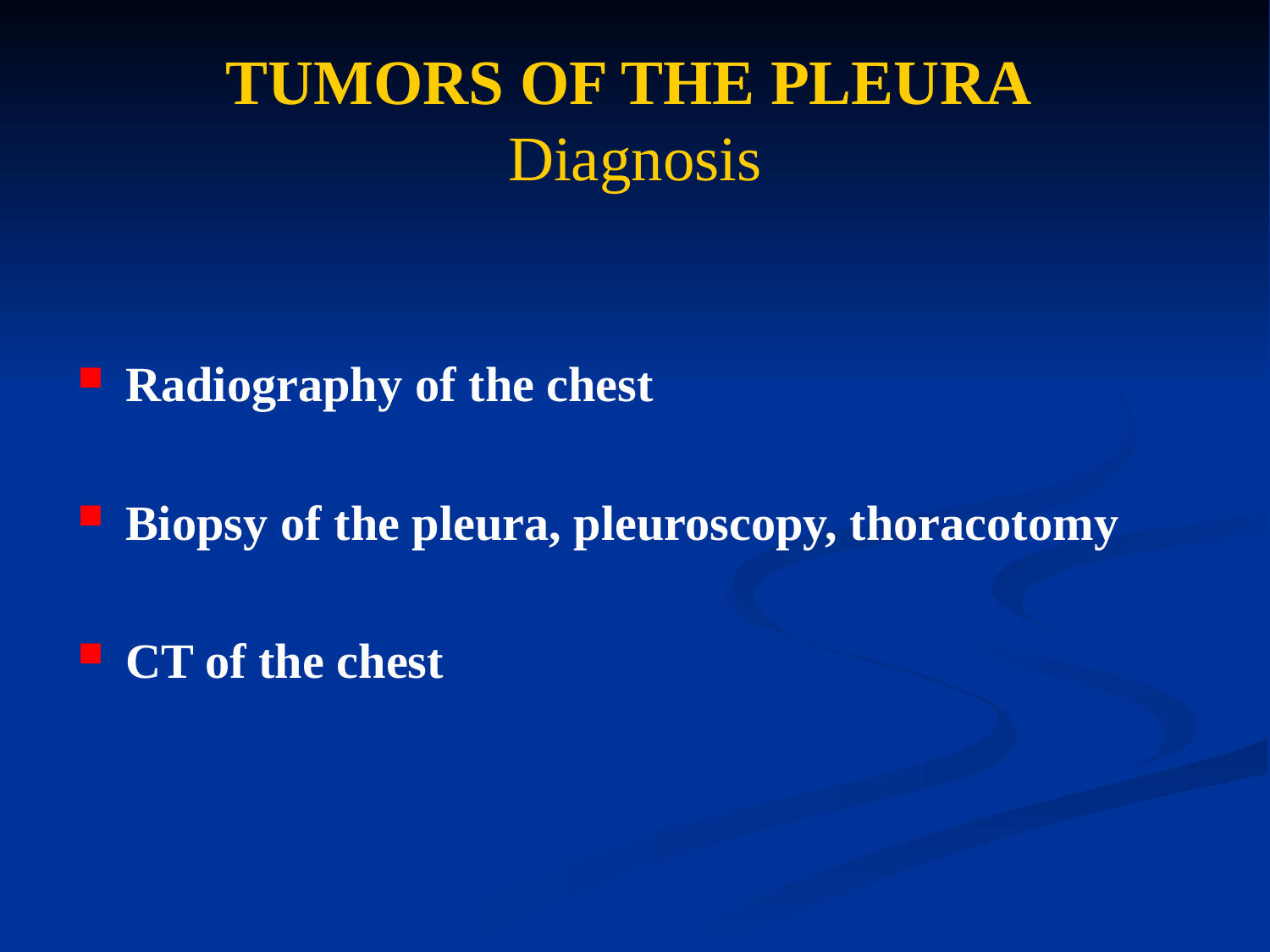

# TUMORS OF THE PLEURA Diagnosis
Radiography of the chest

Biopsy of the pleura, pleuroscopy, thoracotomy

CT of the chest